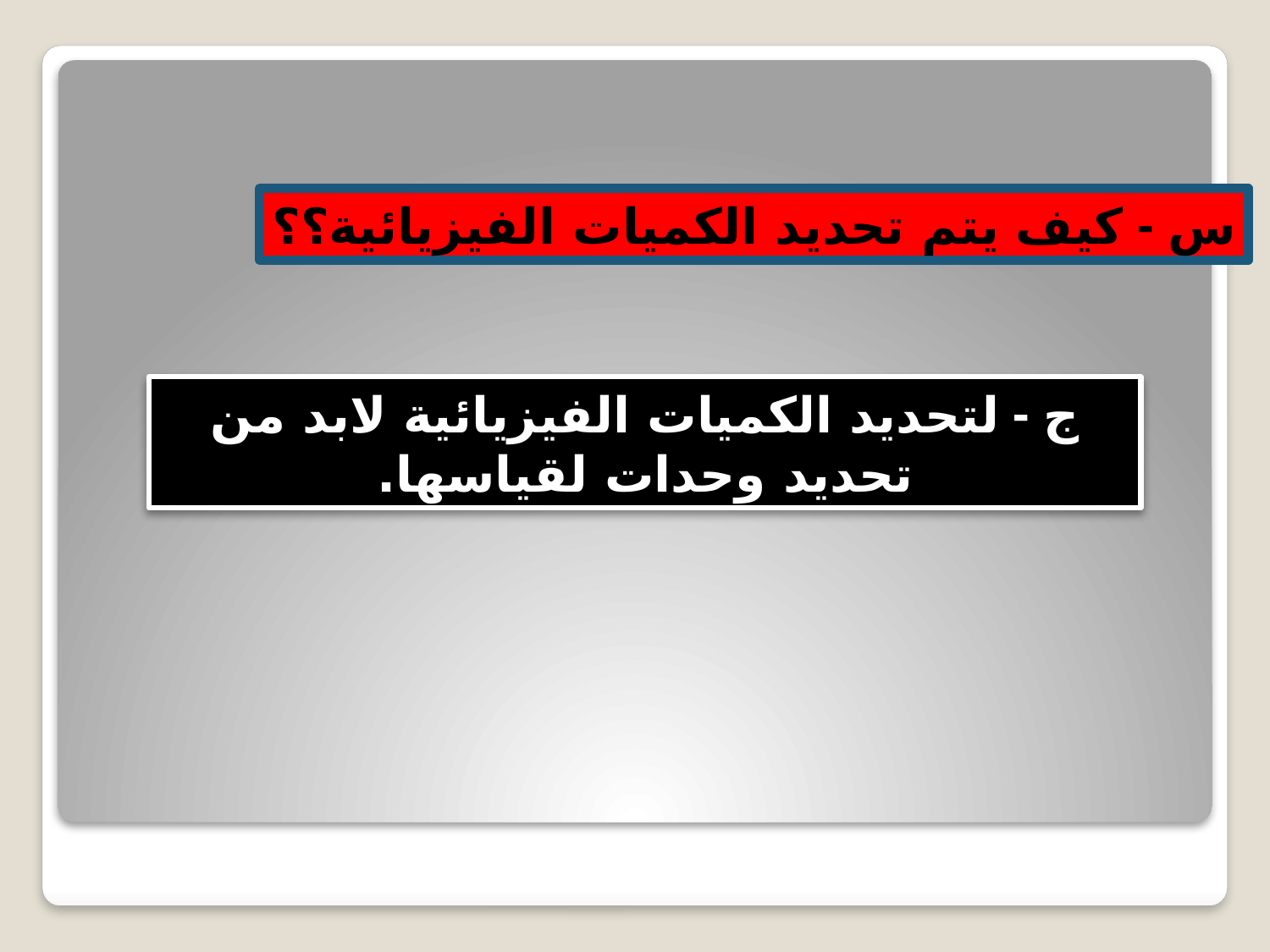

س - كيف يتم تحديد الكميات الفيزيائية؟؟
ج - لتحديد الكميات الفيزيائية لابد من تحديد وحدات لقياسها.